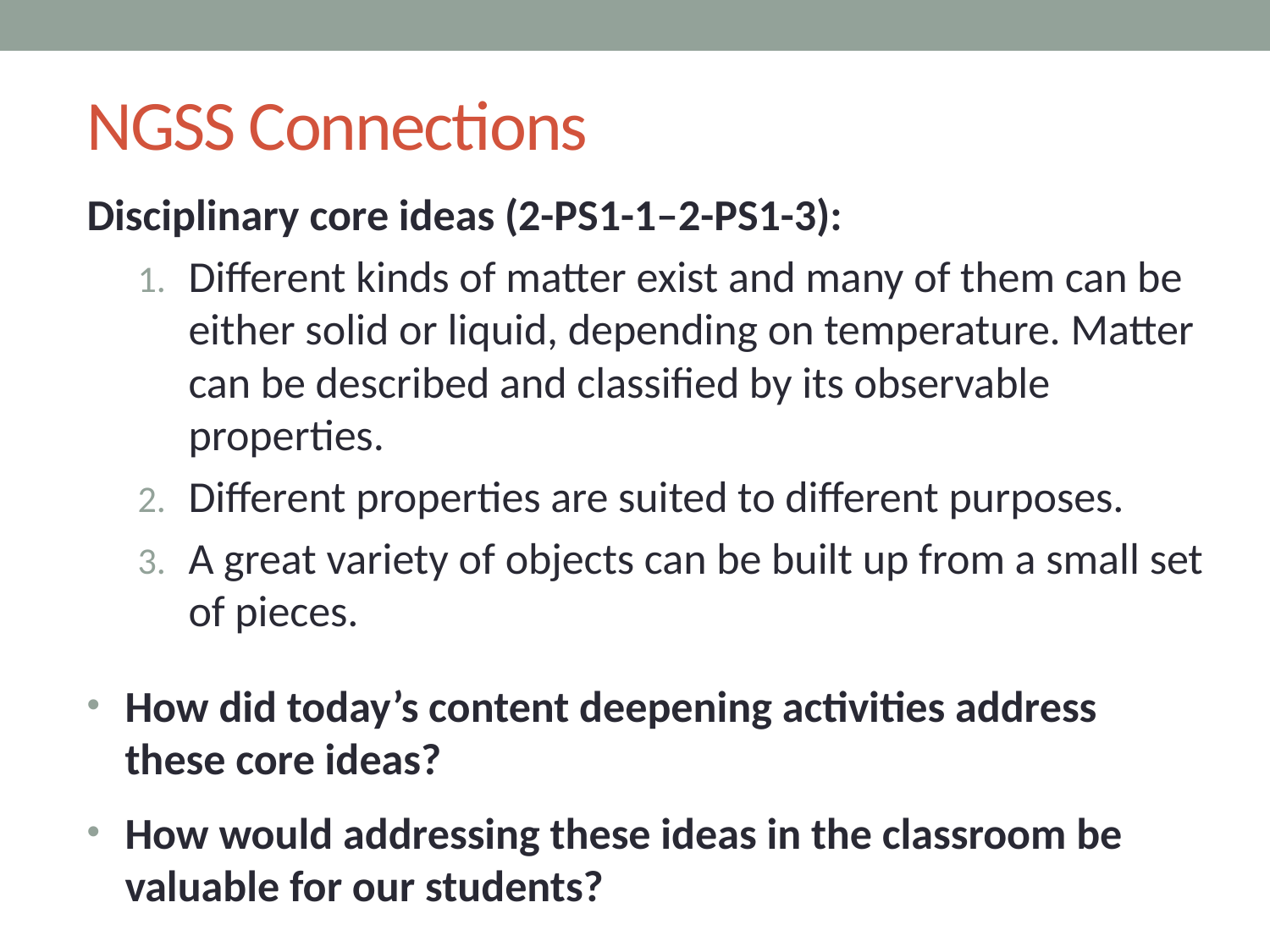

# NGSS Connections
Disciplinary core ideas (2-PS1-1–2-PS1-3):
Different kinds of matter exist and many of them can be either solid or liquid, depending on temperature. Matter can be described and classified by its observable properties.
Different properties are suited to different purposes.
A great variety of objects can be built up from a small set of pieces.
How did today’s content deepening activities address these core ideas?
How would addressing these ideas in the classroom be valuable for our students?